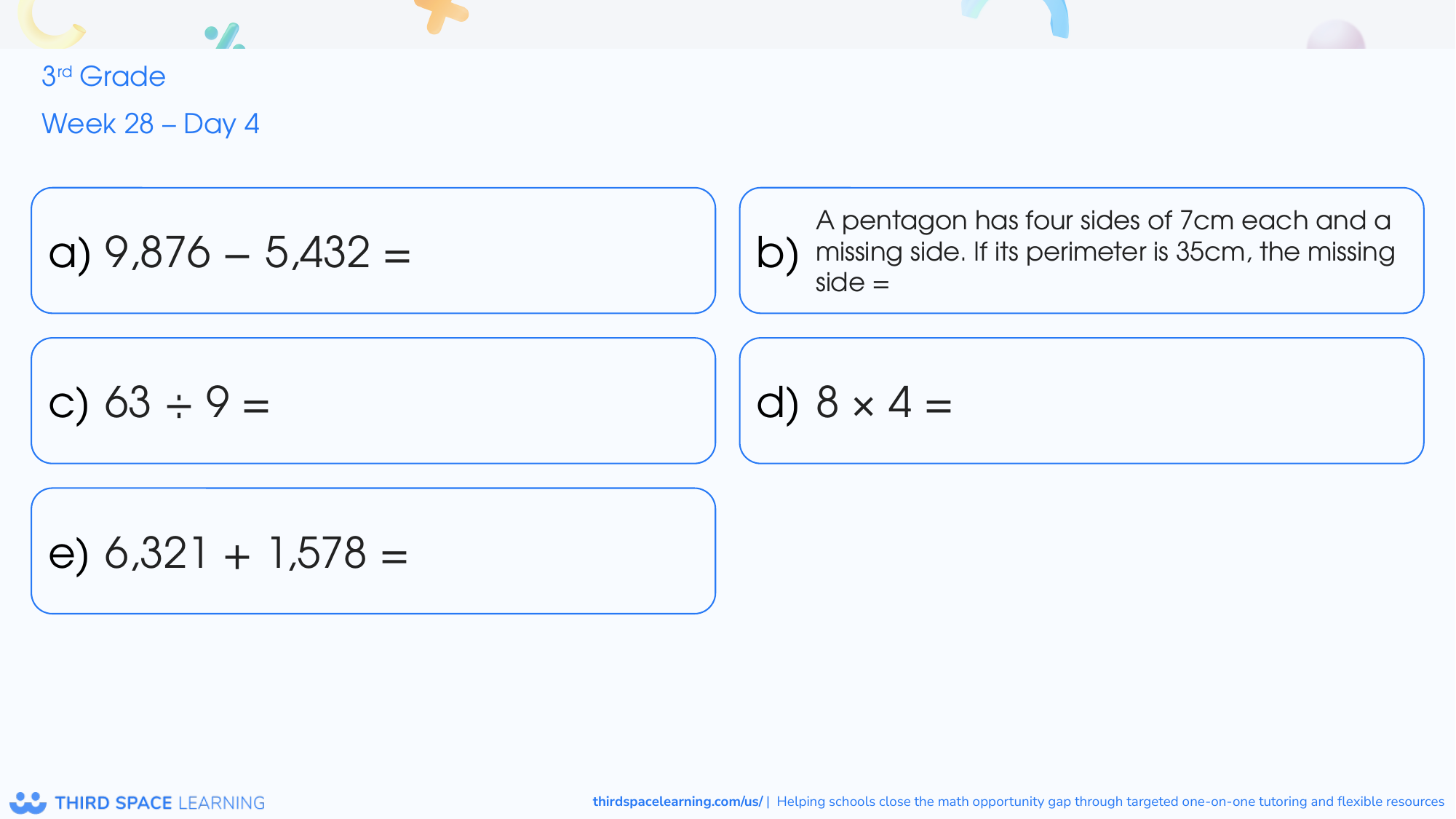

3rd Grade
Week 28 – Day 4
9,876 − 5,432 =
A pentagon has four sides of 7cm each and a missing side. If its perimeter is 35cm, the missing side =
63 ÷ 9 =
8 × 4 =
6,321 + 1,578 =